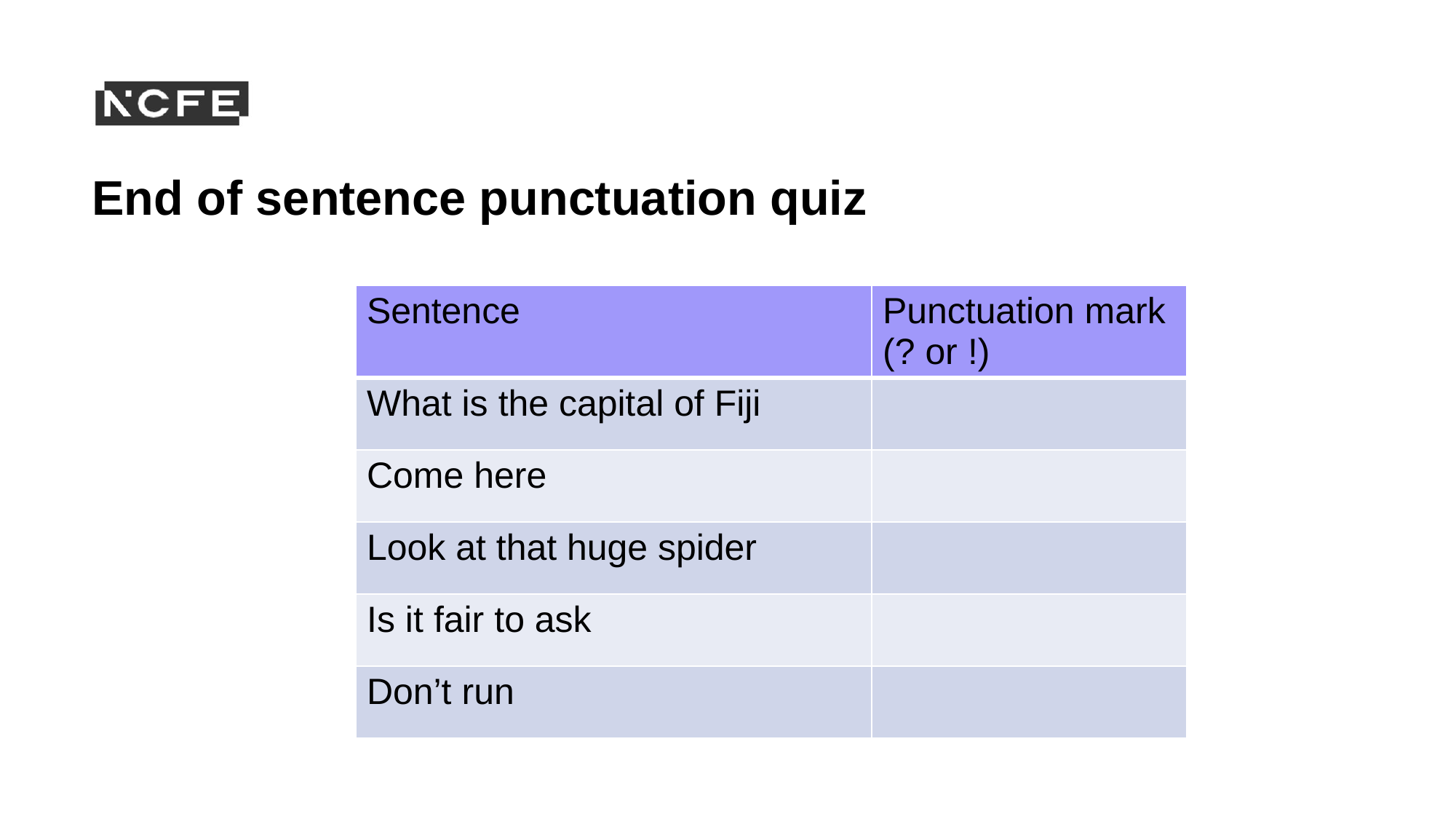

# End of sentence punctuation quiz
| Sentence | Punctuation mark (? or !) |
| --- | --- |
| What is the capital of Fiji |  |
| Come here |  |
| Look at that huge spider |  |
| Is it fair to ask |  |
| Don’t run |  |